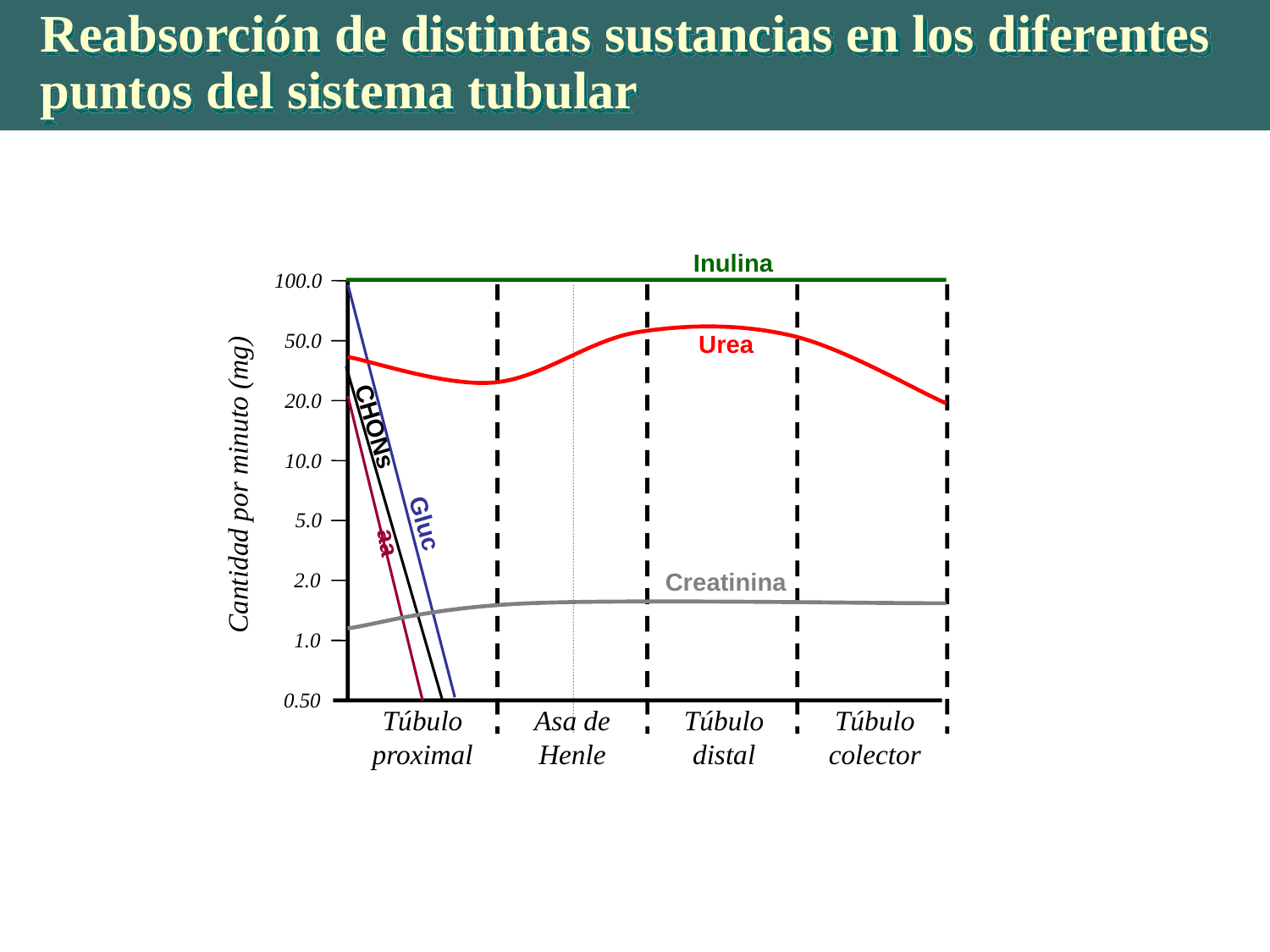

# Reabsorción de distintas sustancias en los diferentes puntos del sistema tubular
Inulina
100.0

50.0
Urea

20.0

CHONs
10.0

Cantidad por minuto (mg)
5.0
Gluc

aa
2.0
Creatinina

1.0

0.50
Túbulo
proximal
Asa de
Henle
Túbulo
distal
Túbulo
colector